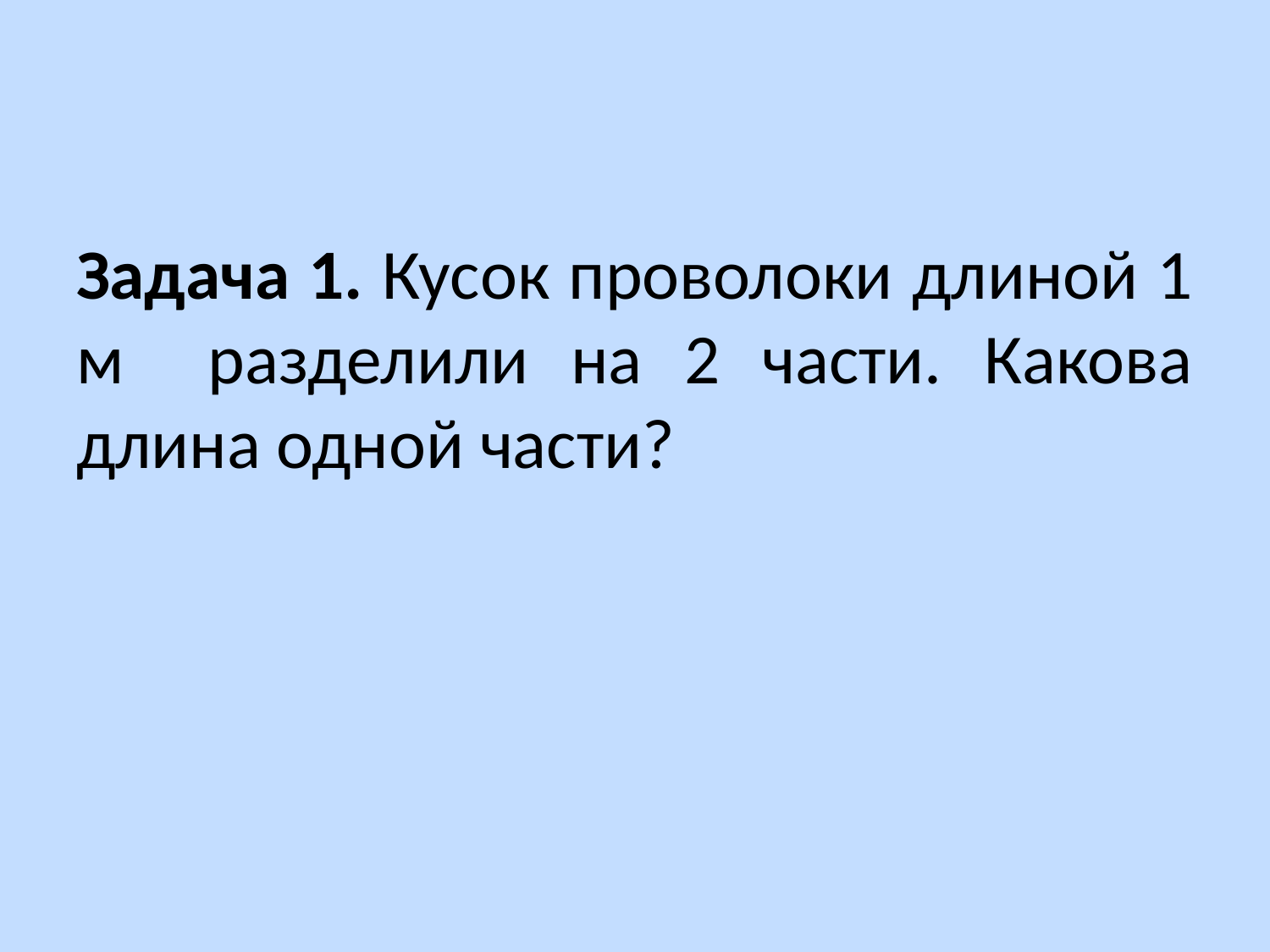

Задача 1. Кусок проволоки длиной 1 м  разделили на 2 части. Какова длина одной части?